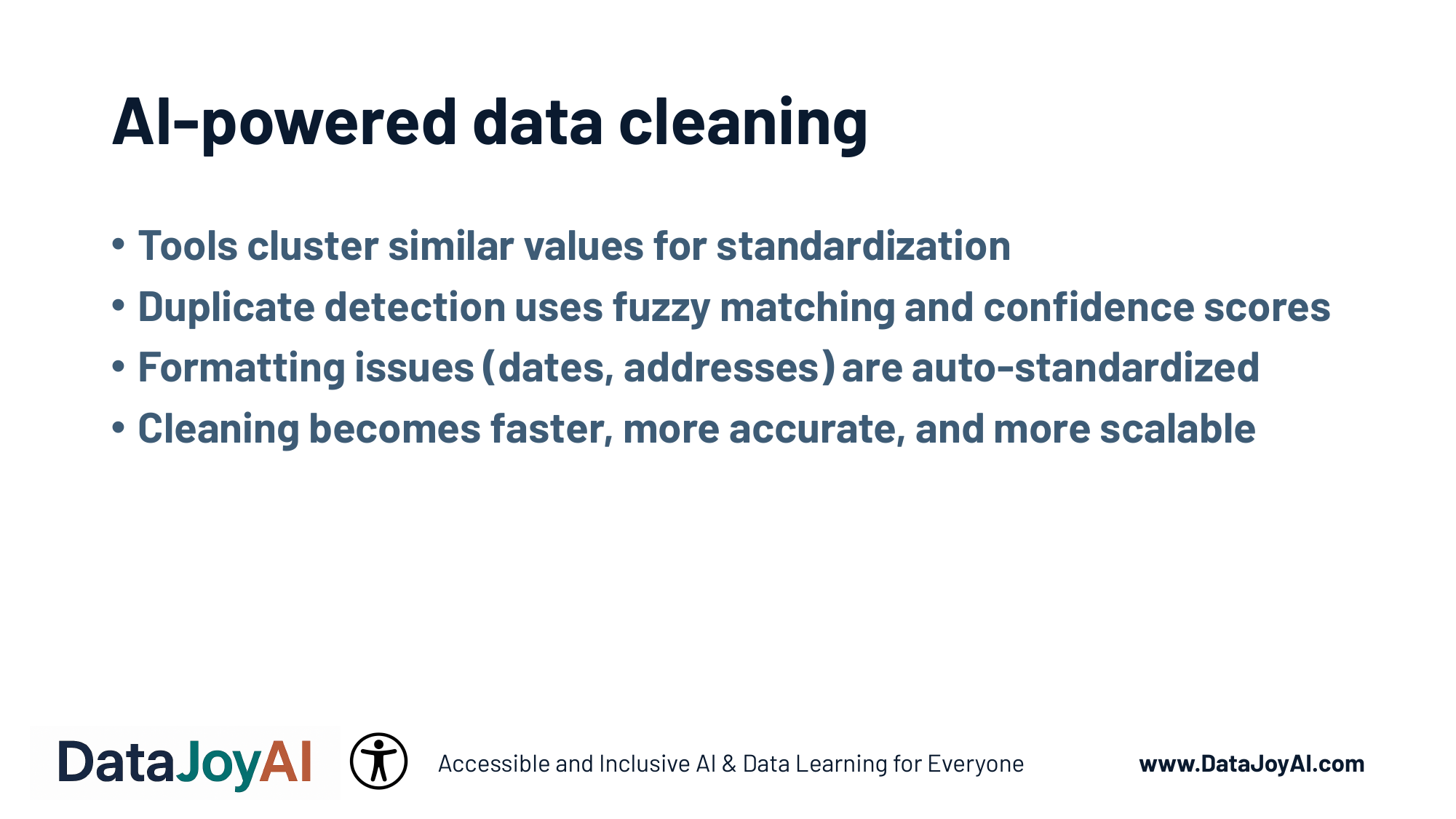

# AI-powered data cleaning
Tools cluster similar values for standardization
Duplicate detection uses fuzzy matching and confidence scores
Formatting issues (dates, addresses) are auto-standardized
Cleaning becomes faster, more accurate, and more scalable